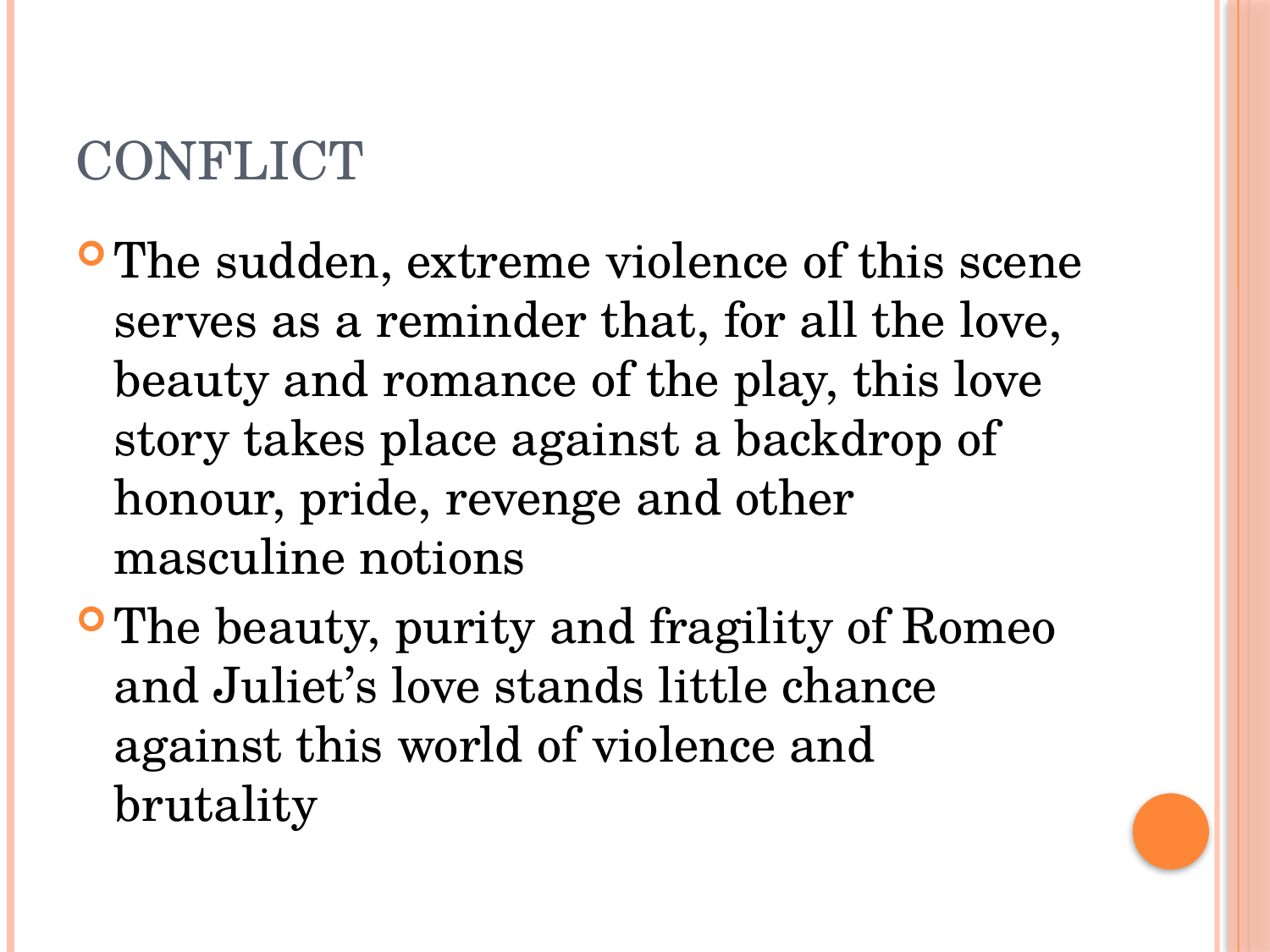

# Conflict
The sudden, extreme violence of this scene serves as a reminder that, for all the love, beauty and romance of the play, this love story takes place against a backdrop of honour, pride, revenge and other masculine notions
The beauty, purity and fragility of Romeo and Juliet’s love stands little chance against this world of violence and brutality